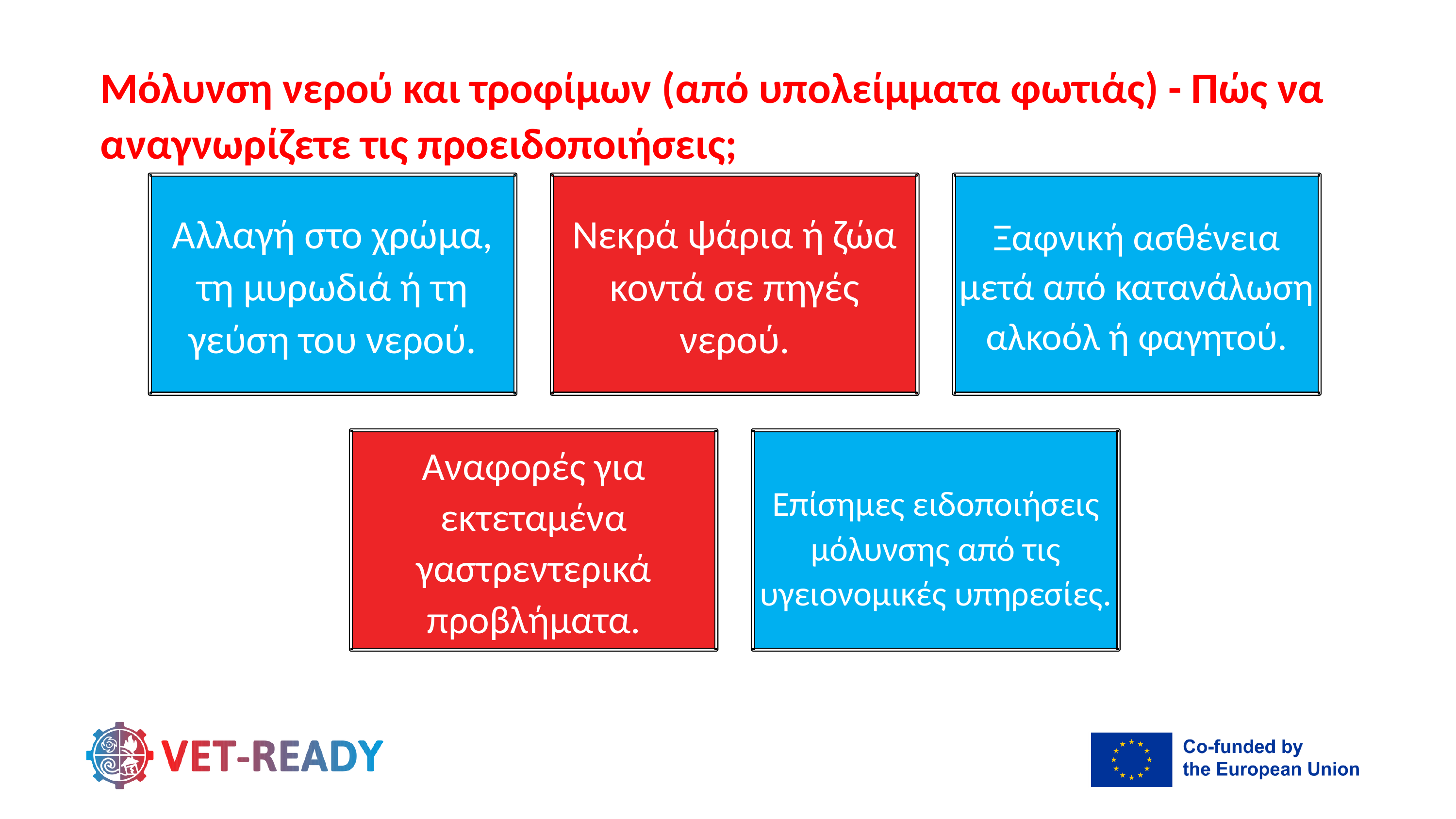

Μόλυνση νερού και τροφίμων (από υπολείμματα φωτιάς) - Πώς να αναγνωρίζετε τις προειδοποιήσεις;

Αλλαγή στο χρώμα, τη μυρωδιά ή τη γεύση του νερού.

Νεκρά ψάρια ή ζώα κοντά σε πηγές νερού.

Ξαφνική ασθένεια μετά από κατανάλωση αλκοόλ ή φαγητού.

Αναφορές για εκτεταμένα γαστρεντερικά προβλήματα.

Επίσημες ειδοποιήσεις μόλυνσης από τις υγειονομικές υπηρεσίες.